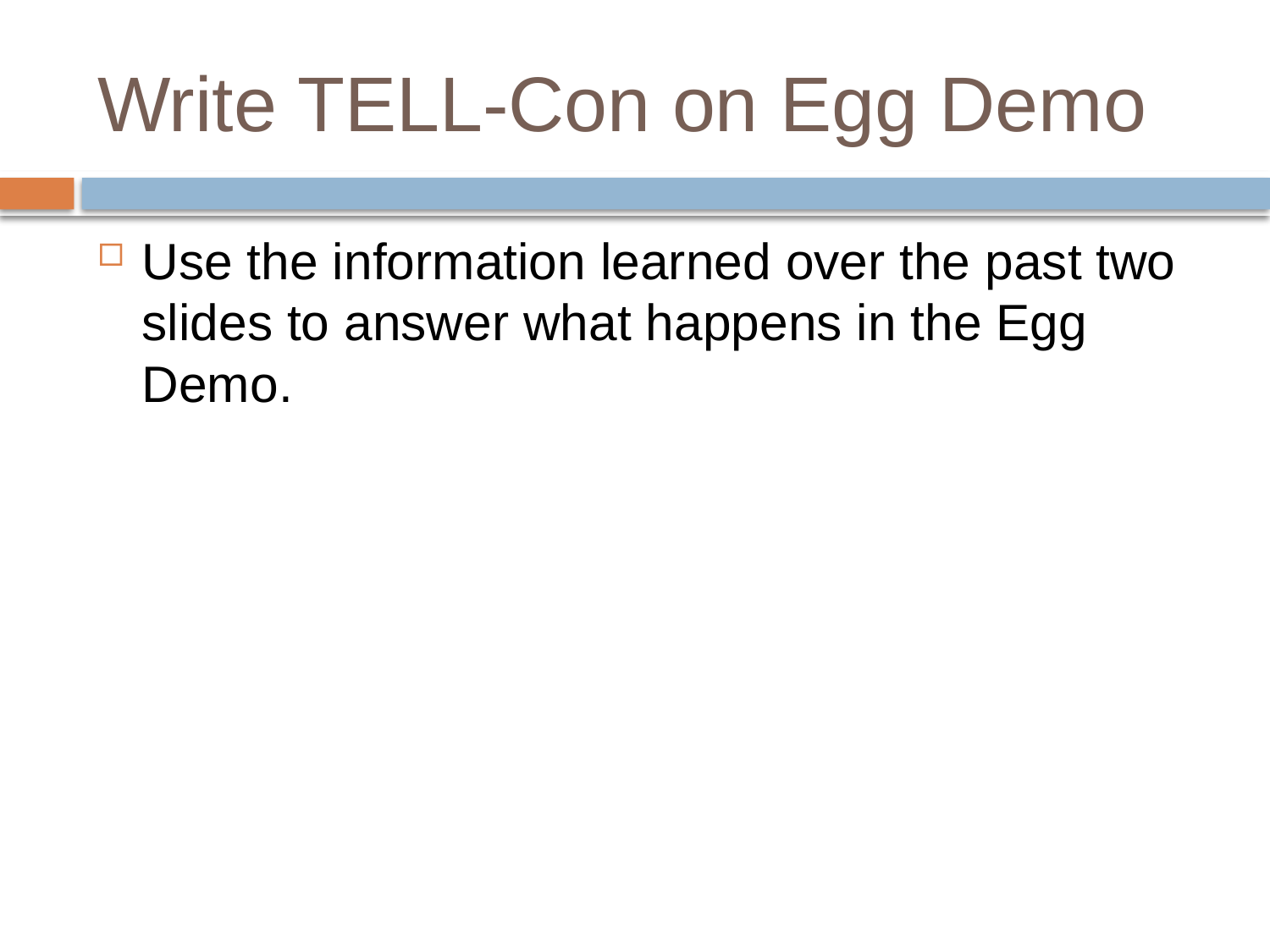

# Write TELL-Con on Egg Demo
Use the information learned over the past two slides to answer what happens in the Egg Demo.